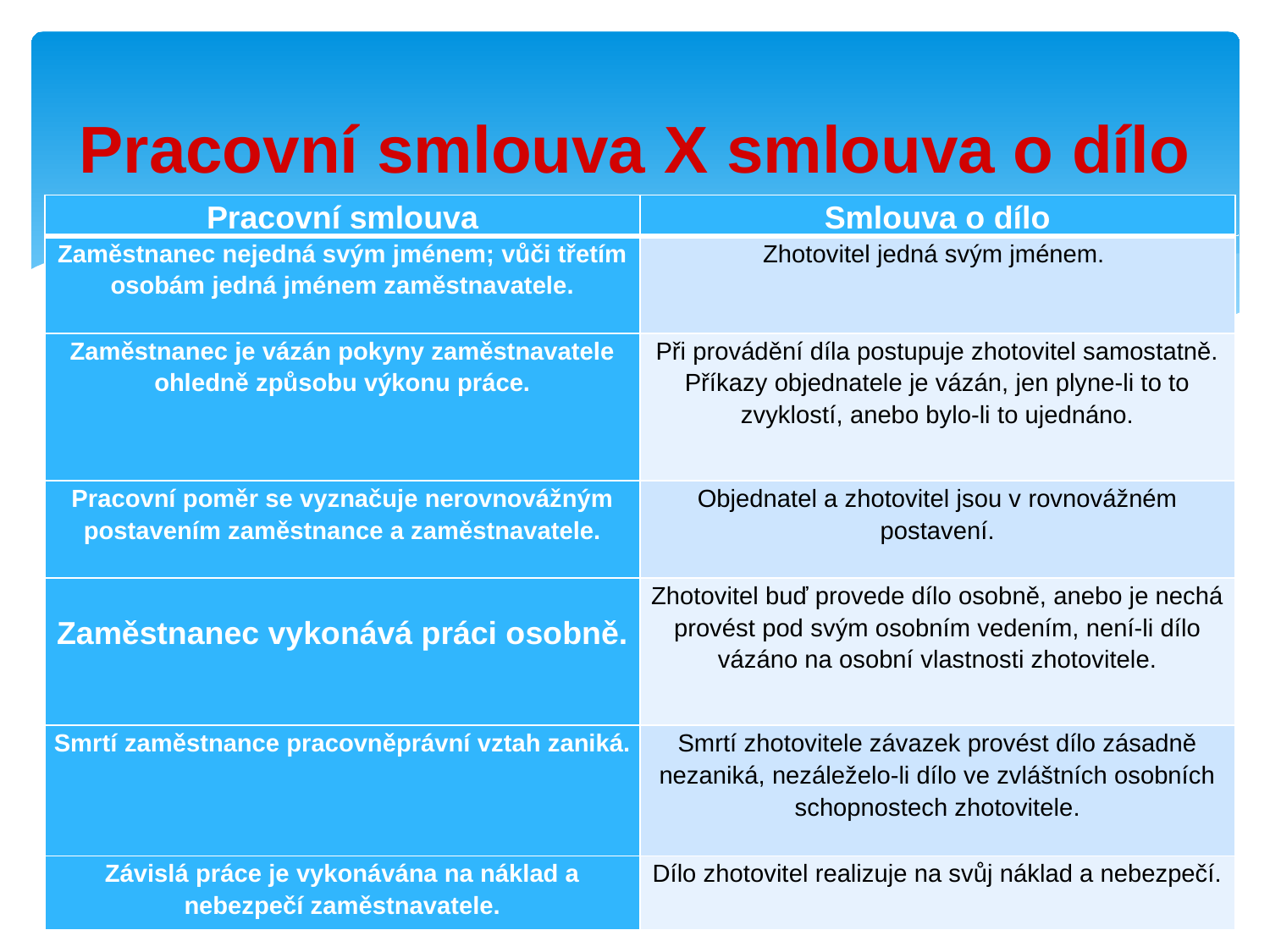

# Pracovní smlouva X smlouva o dílo
| Pracovní smlouva | Smlouva o dílo |
| --- | --- |
| Zaměstnanec nejedná svým jménem; vůči třetím osobám jedná jménem zaměstnavatele. | Zhotovitel jedná svým jménem. |
| Zaměstnanec je vázán pokyny zaměstnavatele ohledně způsobu výkonu práce. | Při provádění díla postupuje zhotovitel samostatně. Příkazy objednatele je vázán, jen plyne-li to to zvyklostí, anebo bylo-li to ujednáno. |
| Pracovní poměr se vyznačuje nerovnovážným postavením zaměstnance a zaměstnavatele. | Objednatel a zhotovitel jsou v rovnovážném postavení. |
| Zaměstnanec vykonává práci osobně. | Zhotovitel buď provede dílo osobně, anebo je nechá provést pod svým osobním vedením, není-li dílo vázáno na osobní vlastnosti zhotovitele. |
| Smrtí zaměstnance pracovněprávní vztah zaniká. | Smrtí zhotovitele závazek provést dílo zásadně nezaniká, nezáleželo-li dílo ve zvláštních osobních schopnostech zhotovitele. |
| Závislá práce je vykonávána na náklad a nebezpečí zaměstnavatele. | Dílo zhotovitel realizuje na svůj náklad a nebezpečí. |